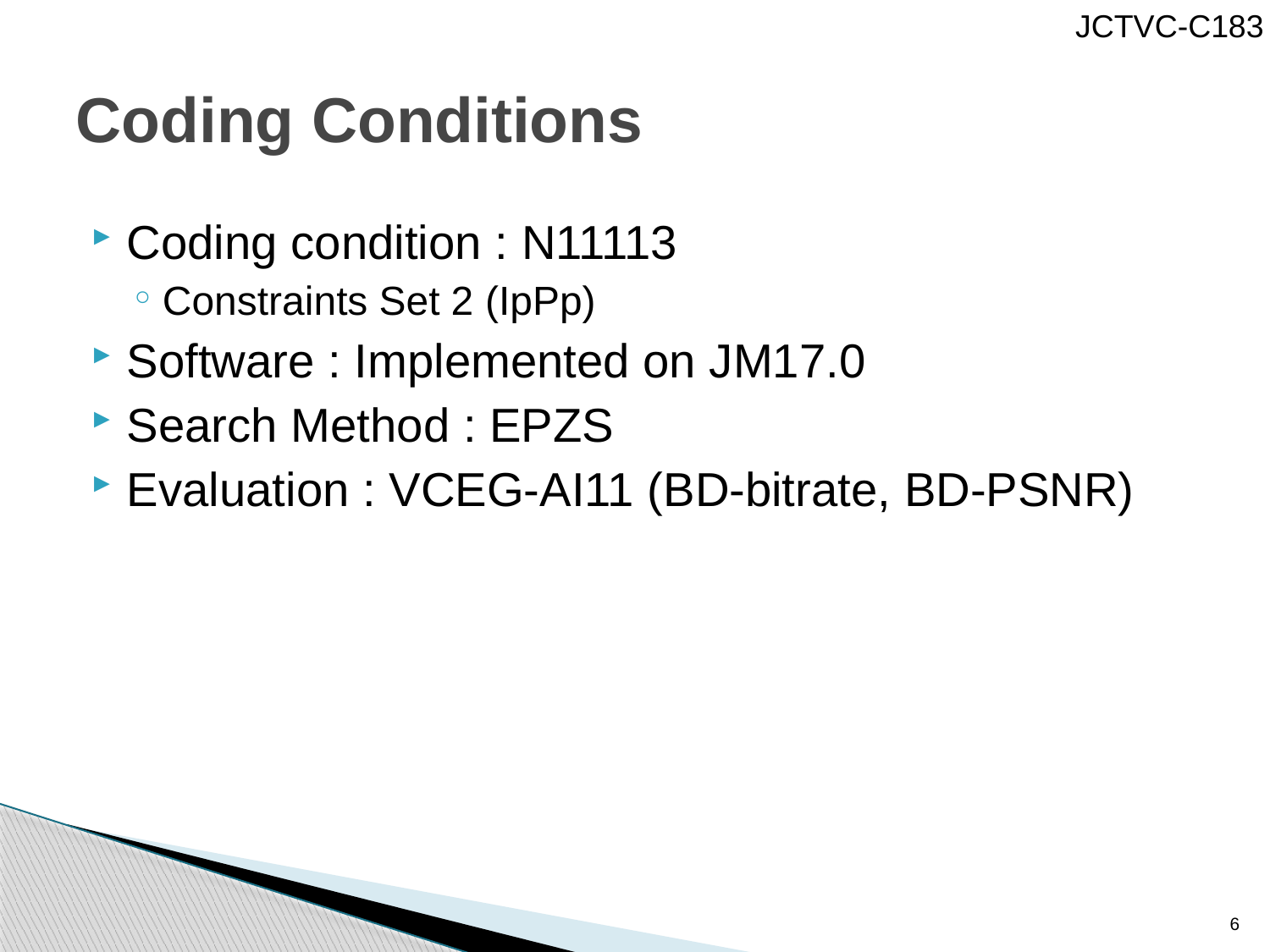

# Coding Conditions
Coding condition : N11113
Constraints Set 2 (IpPp)
Software : Implemented on JM17.0
Search Method : EPZS
Evaluation : VCEG-AI11 (BD-bitrate, BD-PSNR)

6